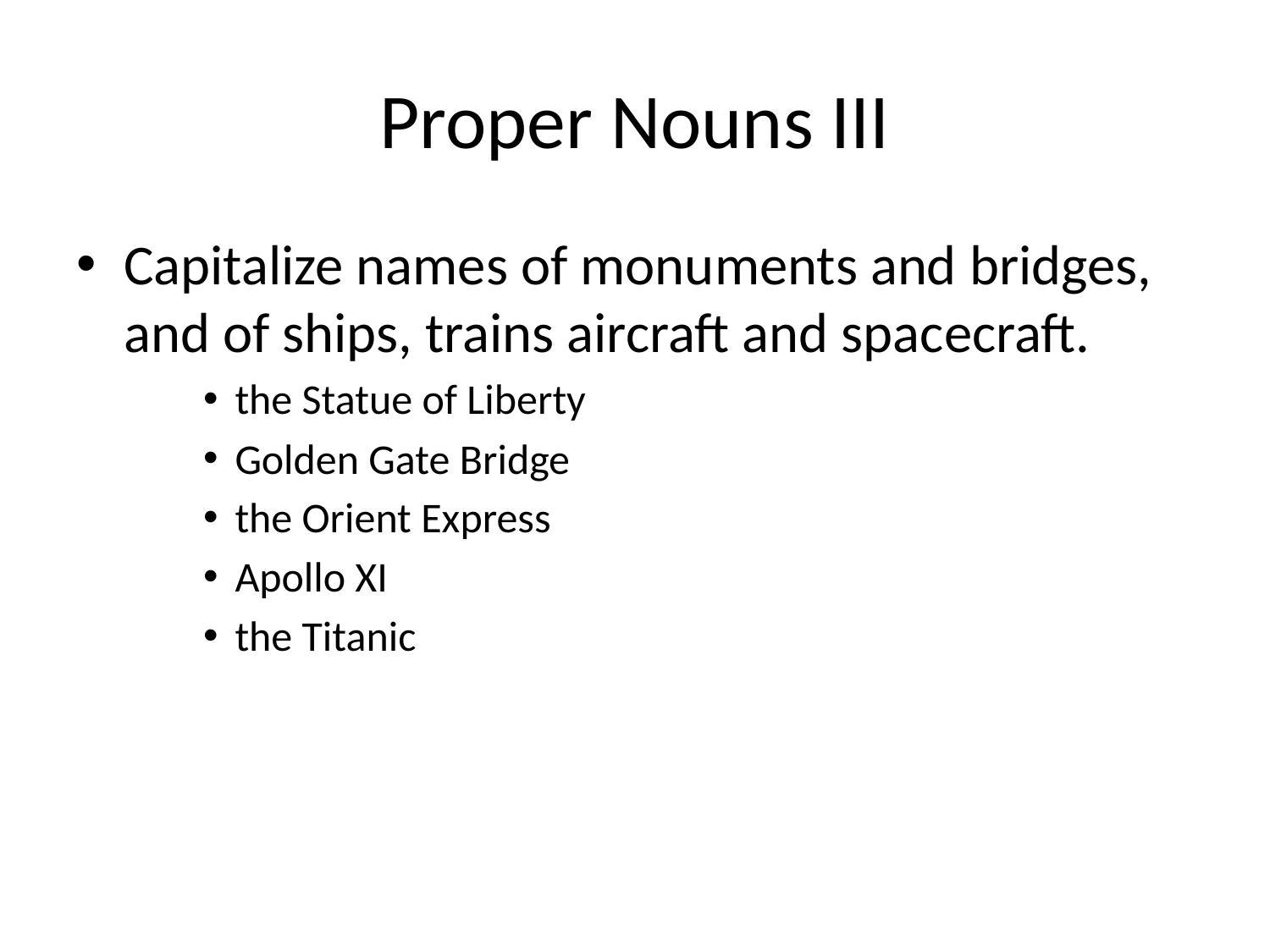

# Proper Nouns III
Capitalize names of monuments and bridges, and of ships, trains aircraft and spacecraft.
the Statue of Liberty
Golden Gate Bridge
the Orient Express
Apollo XI
the Titanic